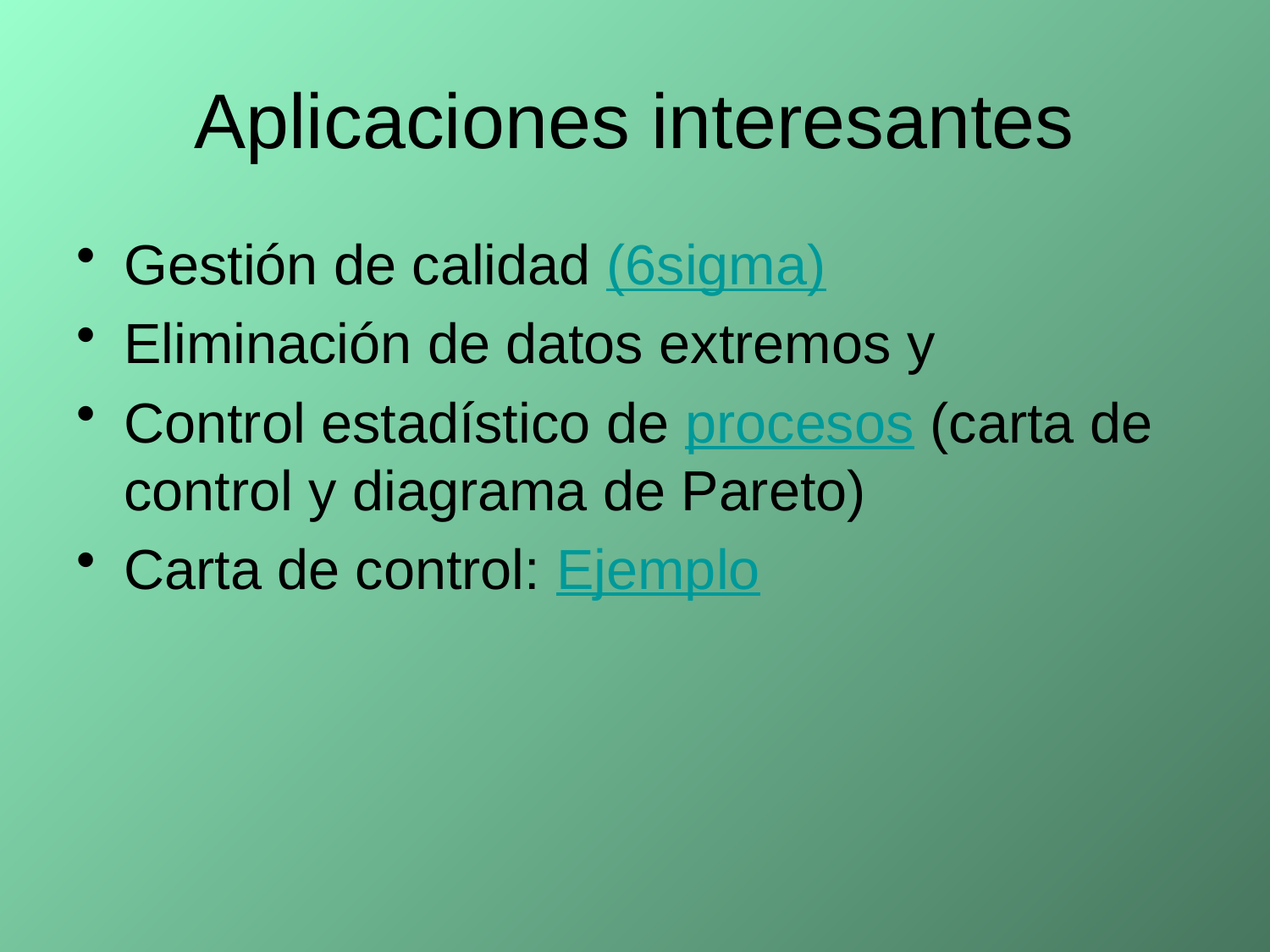

# Aplicaciones interesantes
Gestión de calidad (6sigma)
Eliminación de datos extremos y
Control estadístico de procesos (carta de control y diagrama de Pareto)
Carta de control: Ejemplo